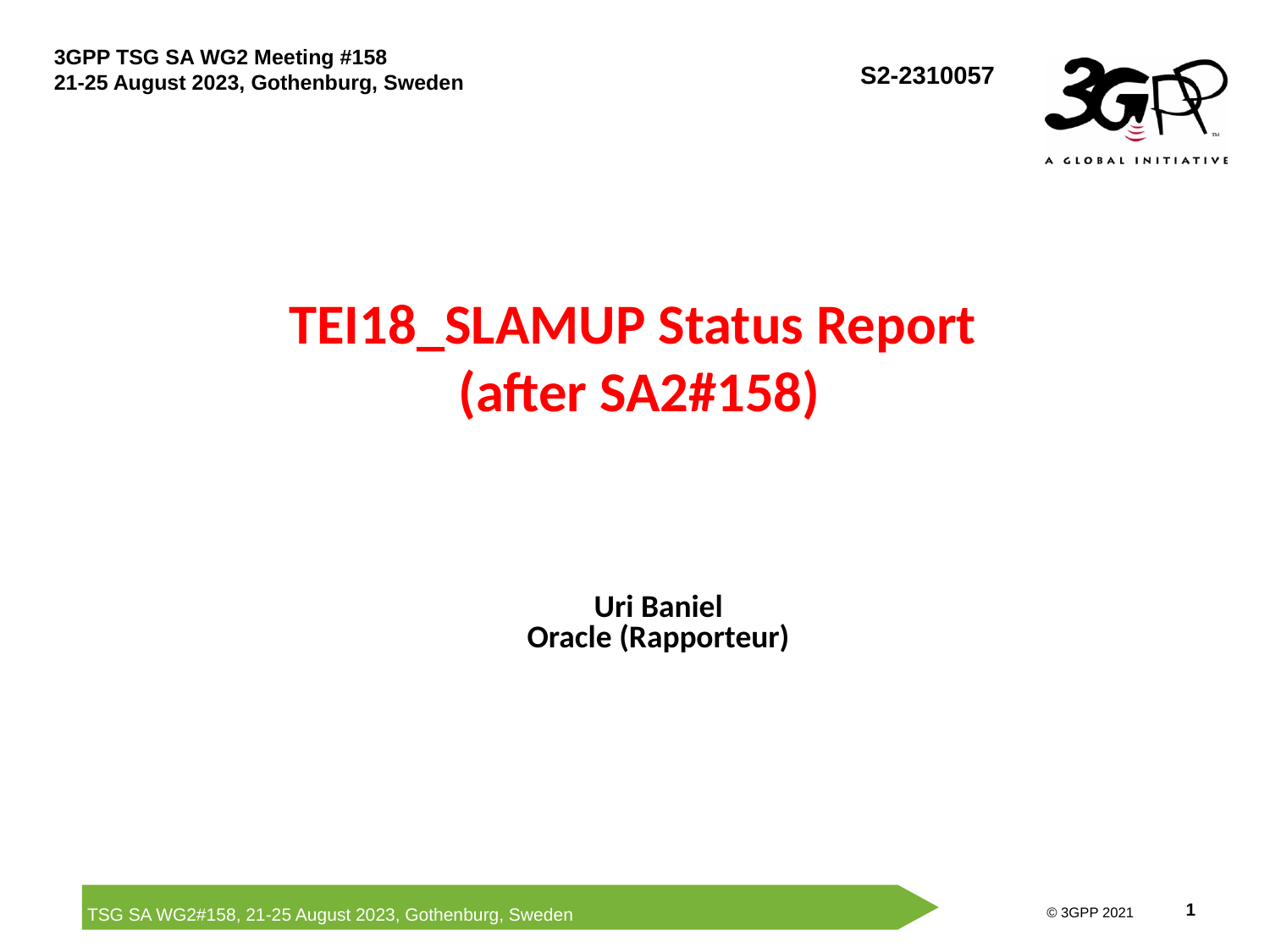

3GPP TSG SA WG2 Meeting #158
21-25 August 2023, Gothenburg, Sweden
S2-2310057
# TEI18_SLAMUP Status Report (after SA2#158)
Uri Baniel
Oracle (Rapporteur)